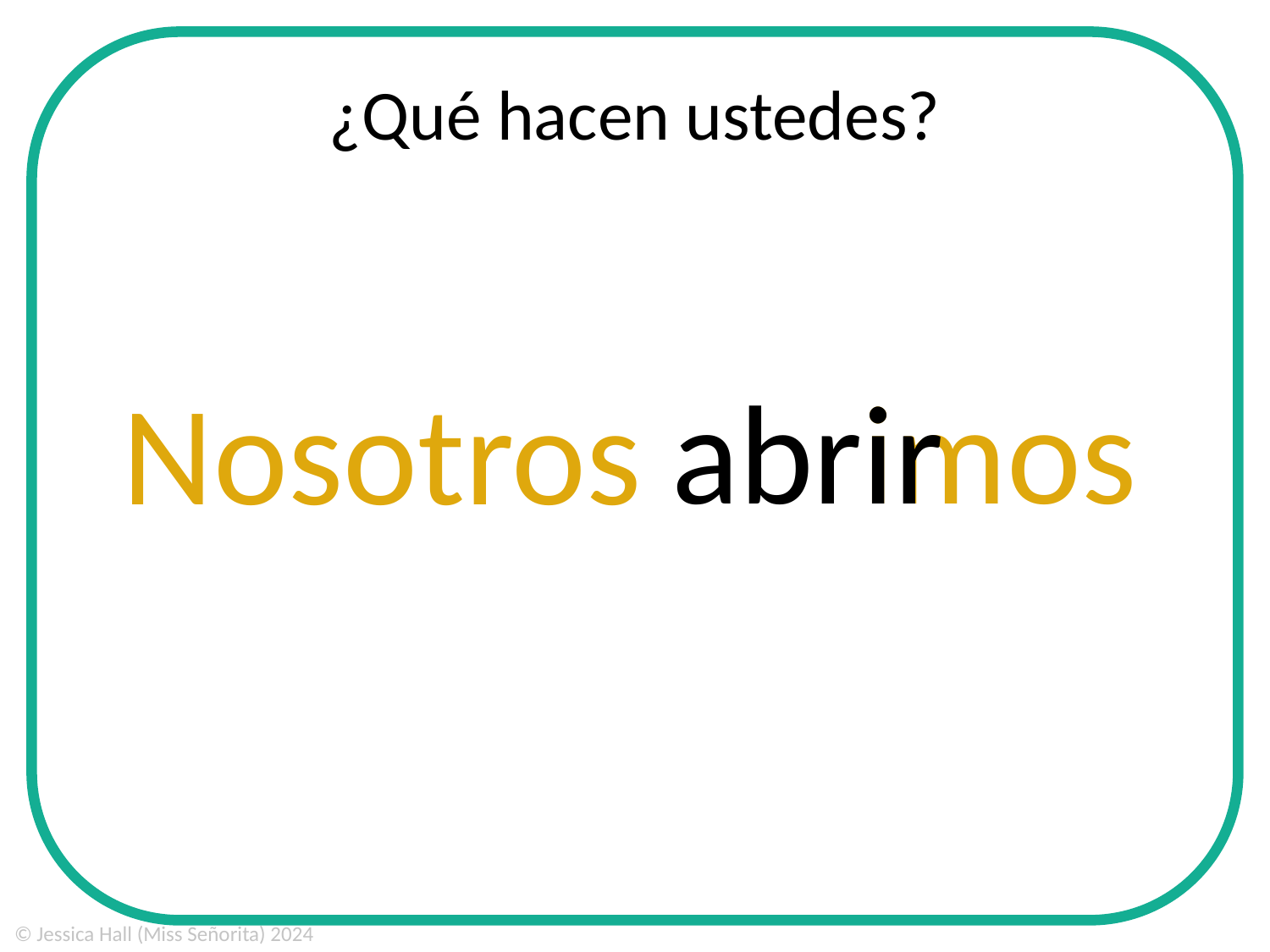

¿Qué hacen ustedes?
abr
ir
imos
Nosotros